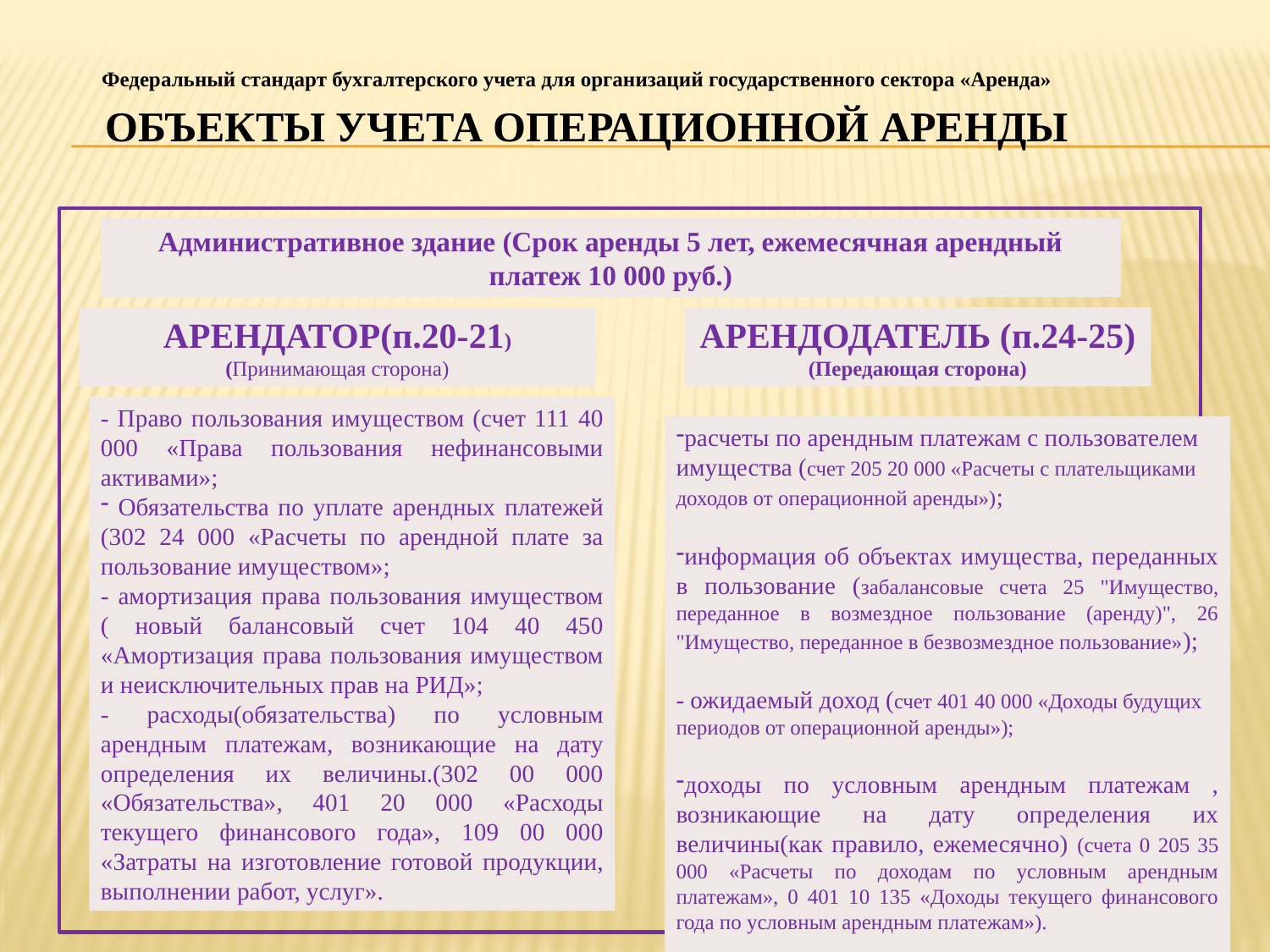

Федеральный стандарт бухгалтерского учета для организаций государственного сектора «Аренда»
# ОБЪЕКТЫ УЧЕТА ОПЕРАЦИОННОЙ АРЕНДЫ

Административное здание (Срок аренды 5 лет, ежемесячная арендный платеж 10 000 руб.)

АРЕНДАТОР(п.20-21)
(Принимающая сторона)
АРЕНДОДАТЕЛЬ (п.24-25)
(Передающая сторона)
- Право пользования имуществом (счет 111 40 000 «Права пользования нефинансовыми активами»;
 Обязательства по уплате арендных платежей (302 24 000 «Расчеты по арендной плате за пользование имуществом»;
- амортизация права пользования имуществом ( новый балансовый счет 104 40 450 «Амортизация права пользования имуществом и неисключительных прав на РИД»;
- расходы(обязательства) по условным арендным платежам, возникающие на дату определения их величины.(302 00 000 «Обязательства», 401 20 000 «Расходы текущего финансового года», 109 00 000 «Затраты на изготовление готовой продукции, выполнении работ, услуг».
расчеты по арендным платежам с пользователем имущества (счет 205 20 000 «Расчеты с плательщиками доходов от операционной аренды»);

информация об объектах имущества, переданных в пользование (забалансовые счета 25 "Имущество, переданное в возмездное пользование (аренду)", 26 "Имущество, переданное в безвозмездное пользование»);

- ожидаемый доход (счет 401 40 000 «Доходы будущих периодов от операционной аренды»);

доходы по условным арендным платежам , возникающие на дату определения их величины(как правило, ежемесячно) (счета 0 205 35 000 «Расчеты по доходам по условным арендным платежам», 0 401 10 135 «Доходы текущего финансового года по условным арендным платежам»).